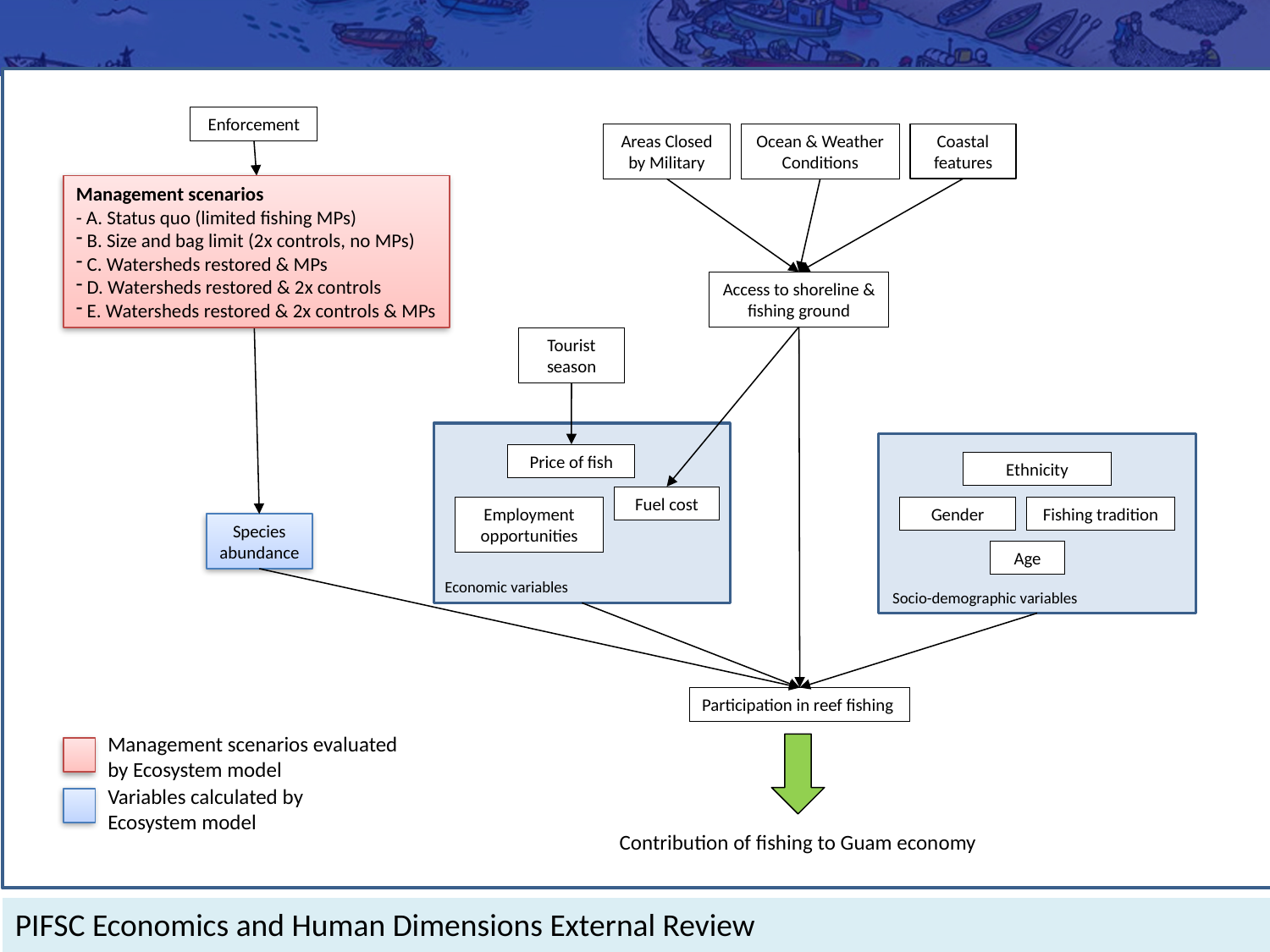

Enforcement
Areas Closed by Military
Ocean & Weather Conditions
Coastal features
Management scenarios
- A. Status quo (limited fishing MPs)
 B. Size and bag limit (2x controls, no MPs)
 C. Watersheds restored & MPs
 D. Watersheds restored & 2x controls
 E. Watersheds restored & 2x controls & MPs
Access to shoreline & fishing ground
Tourist season

Price of fish
Ethnicity
Fuel cost
Gender
Fishing tradition
Employment opportunities
Species abundance
Age
Economic variables
Socio-demographic variables
Participation in reef fishing
Management scenarios evaluated by Ecosystem model

Variables calculated by Ecosystem model

Contribution of fishing to Guam economy
PIFSC Economics and Human Dimensions External Review					Aug 2, 2017